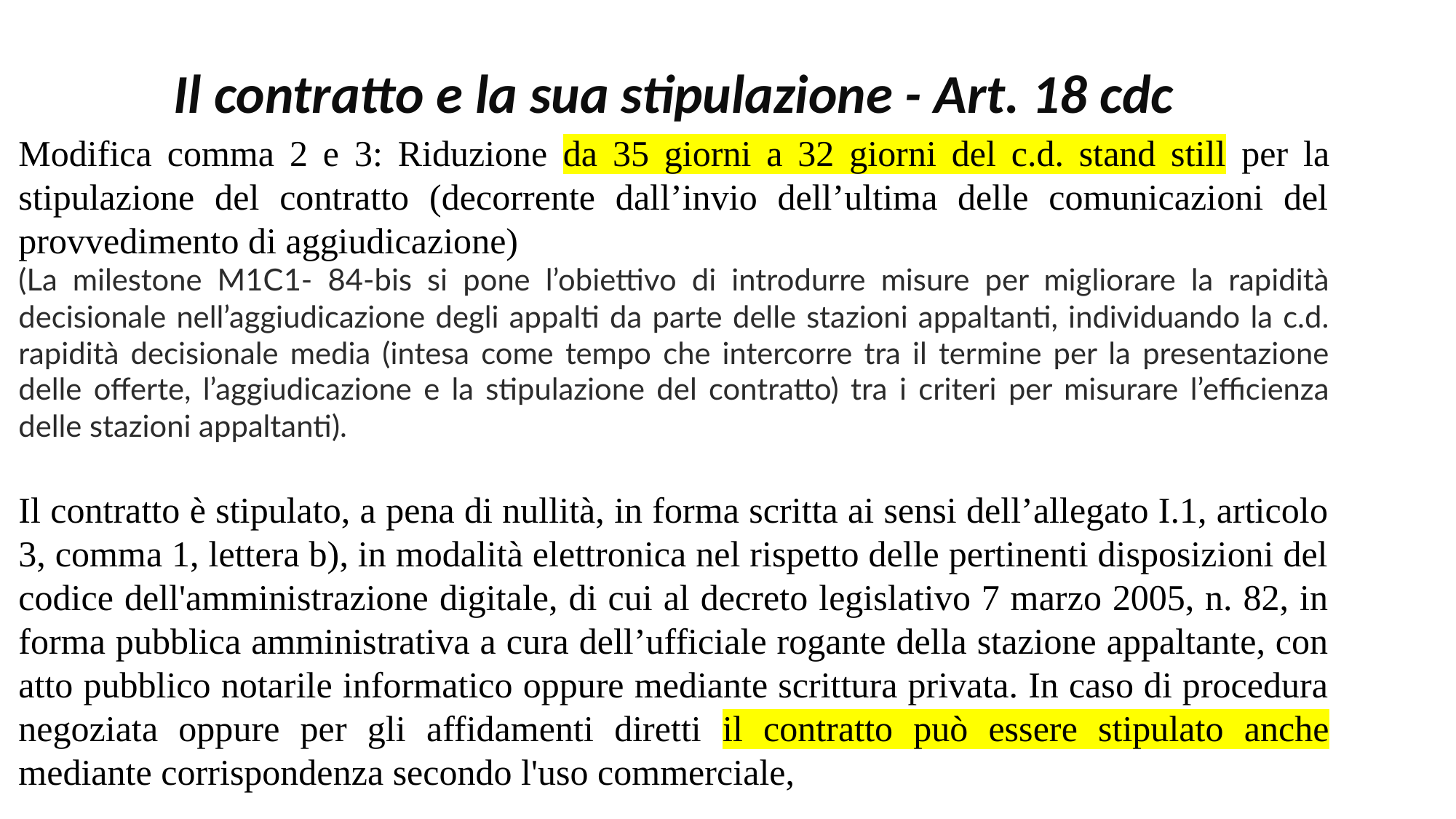

Il contratto e la sua stipulazione - Art. 18 cdc

Modifica comma 2 e 3: Riduzione da 35 giorni a 32 giorni del c.d. stand still per la stipulazione del contratto (decorrente dall’invio dell’ultima delle comunicazioni del provvedimento di aggiudicazione)
(La milestone M1C1- 84-bis si pone l’obiettivo di introdurre misure per migliorare la rapidità decisionale nell’aggiudicazione degli appalti da parte delle stazioni appaltanti, individuando la c.d. rapidità decisionale media (intesa come tempo che intercorre tra il termine per la presentazione delle offerte, l’aggiudicazione e la stipulazione del contratto) tra i criteri per misurare l’efficienza delle stazioni appaltanti).

Il contratto è stipulato, a pena di nullità, in forma scritta ai sensi dell’allegato I.1, articolo 3, comma 1, lettera b), in modalità elettronica nel rispetto delle pertinenti disposizioni del codice dell'amministrazione digitale, di cui al decreto legislativo 7 marzo 2005, n. 82, in forma pubblica amministrativa a cura dell’ufficiale rogante della stazione appaltante, con atto pubblico notarile informatico oppure mediante scrittura privata. In caso di procedura negoziata oppure per gli affidamenti diretti il contratto può essere stipulato anche mediante corrispondenza secondo l'uso commerciale,